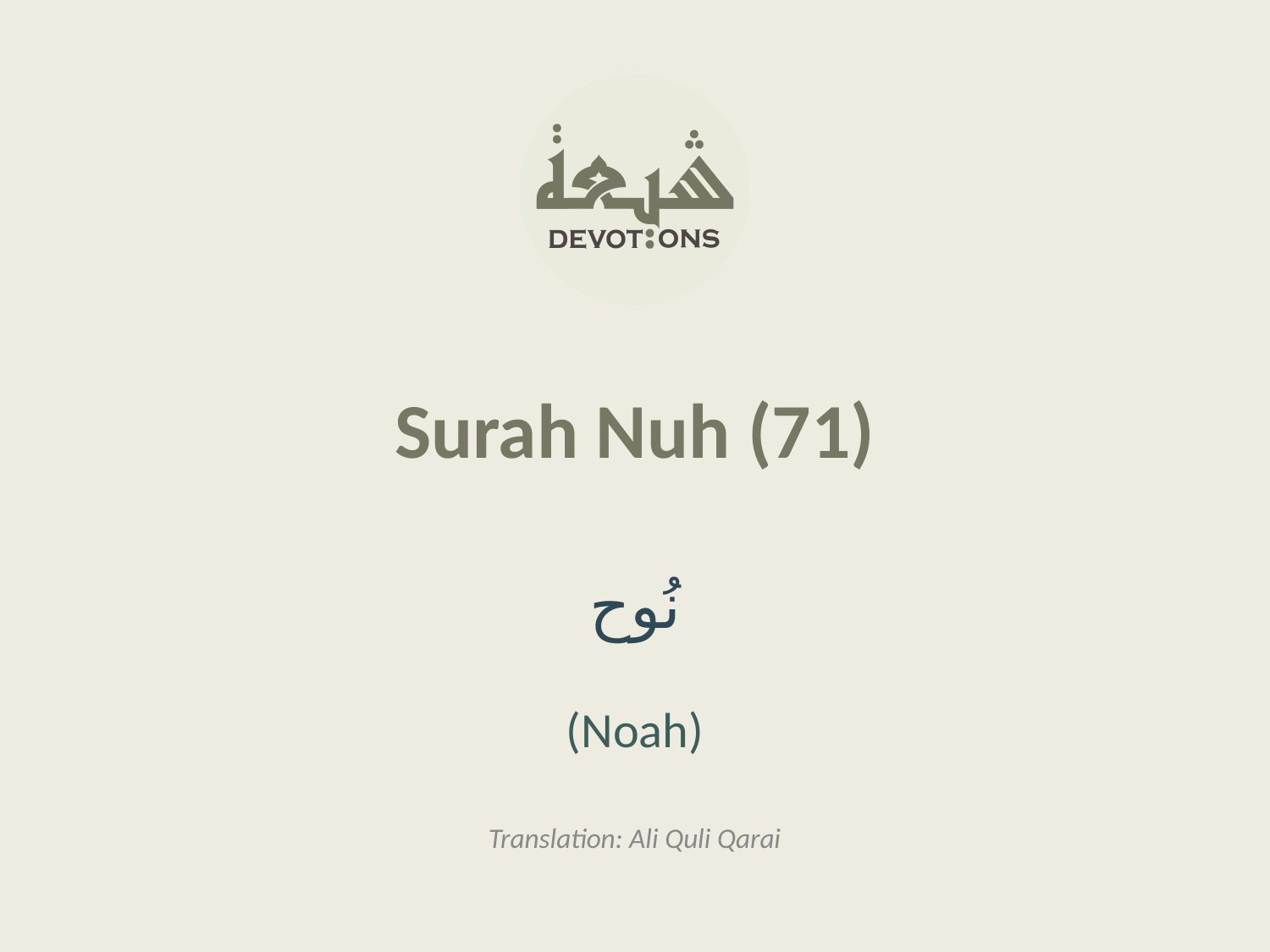

Surah Nuh (71)
نُوح
(Noah)
Translation: Ali Quli Qarai